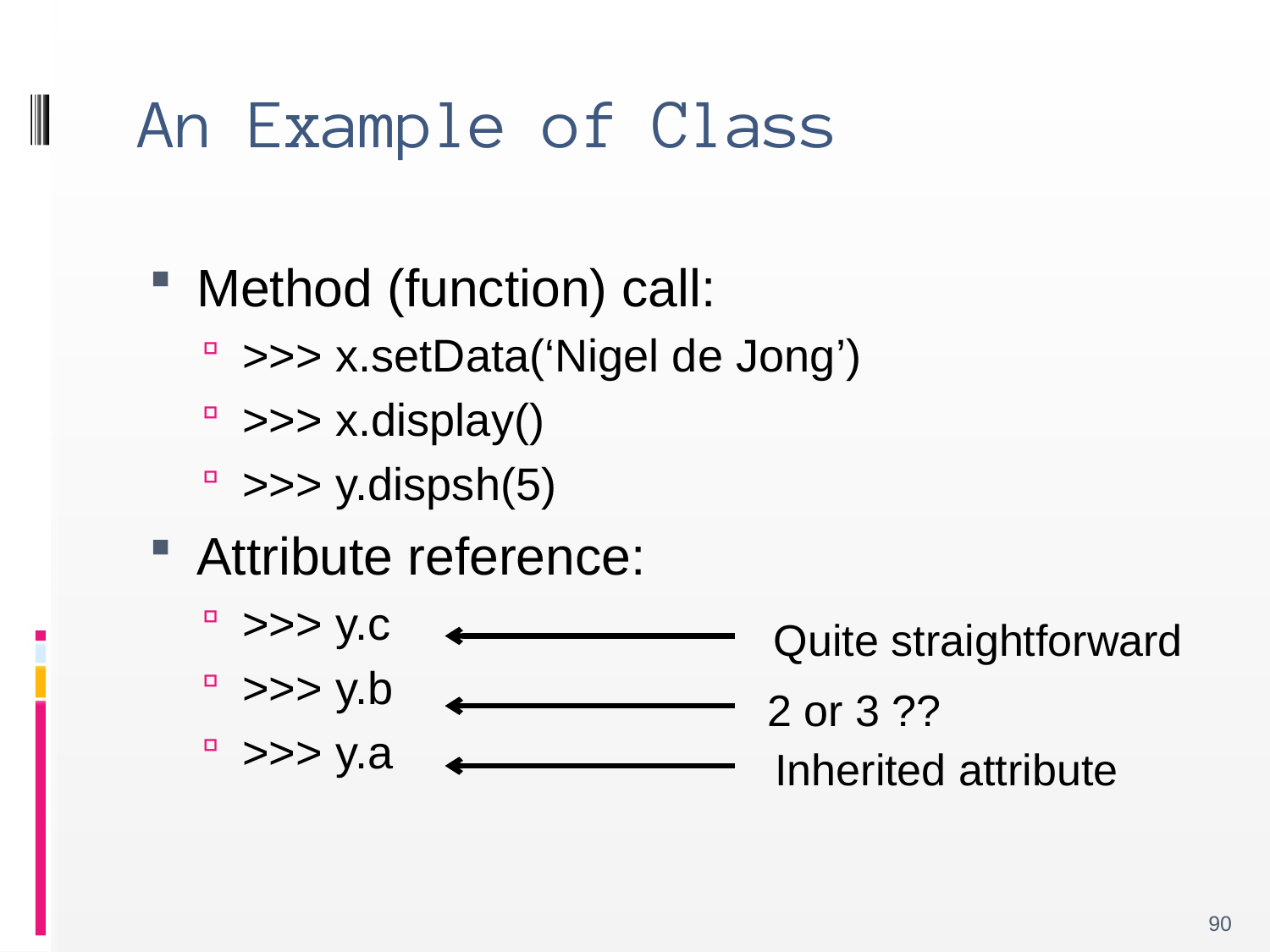

# An Example of Class
Method (function) call:
>>> x.setData(‘Nigel de Jong’)
>>> x.display()
>>> y.dispsh(5)
Attribute reference:
>>> y.c
>>> y.b
>>> y.a
Quite straightforward
2 or 3 ??
Inherited attribute
90